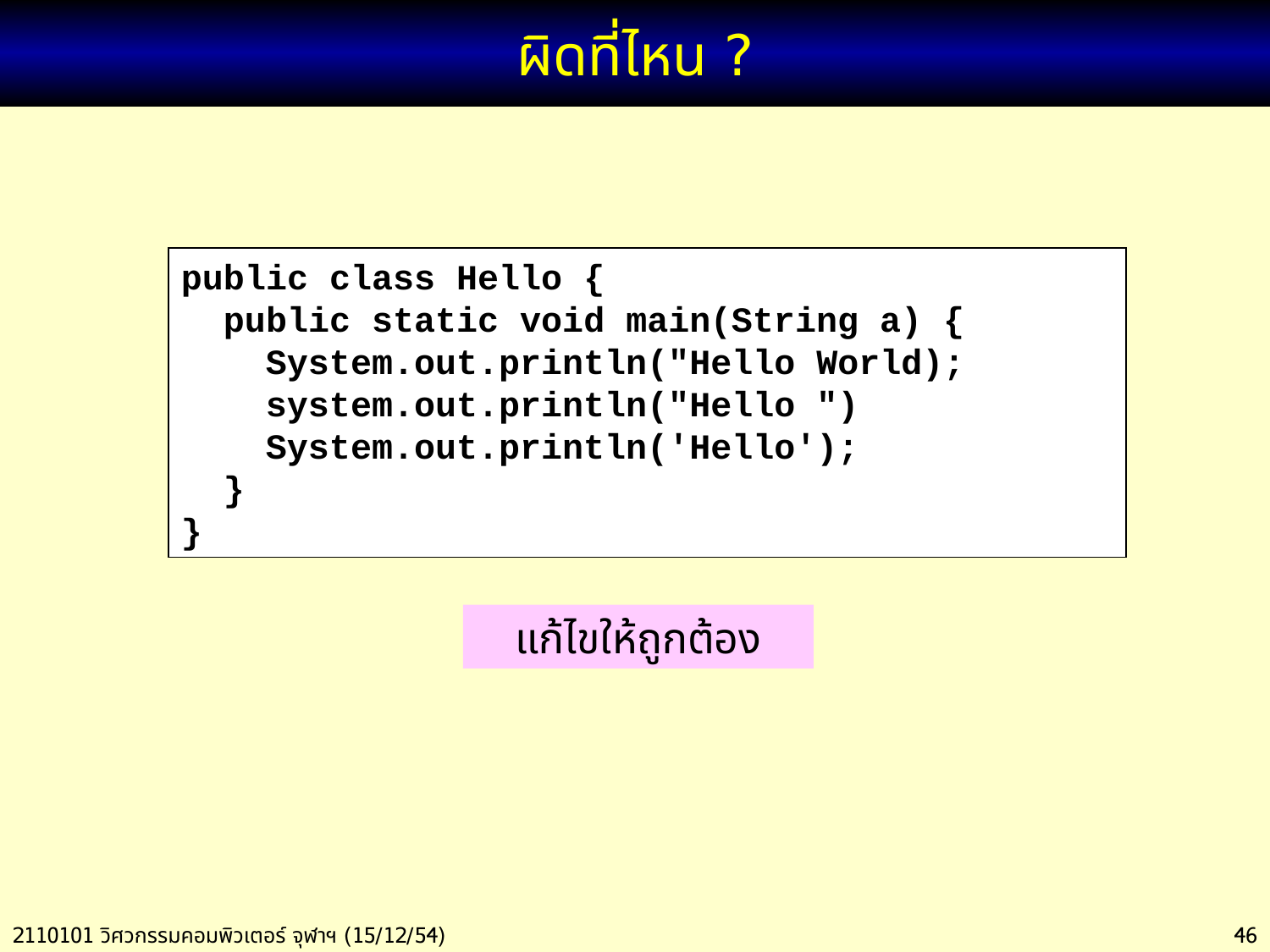

# ผิดที่ไหน ?
public class Hello {
  public static void main(String a) {
    System.out.println("Hello World);
    system.out.println("Hello ")
    System.out.println('Hello');
  }
}
แก้ไขให้ถูกต้อง